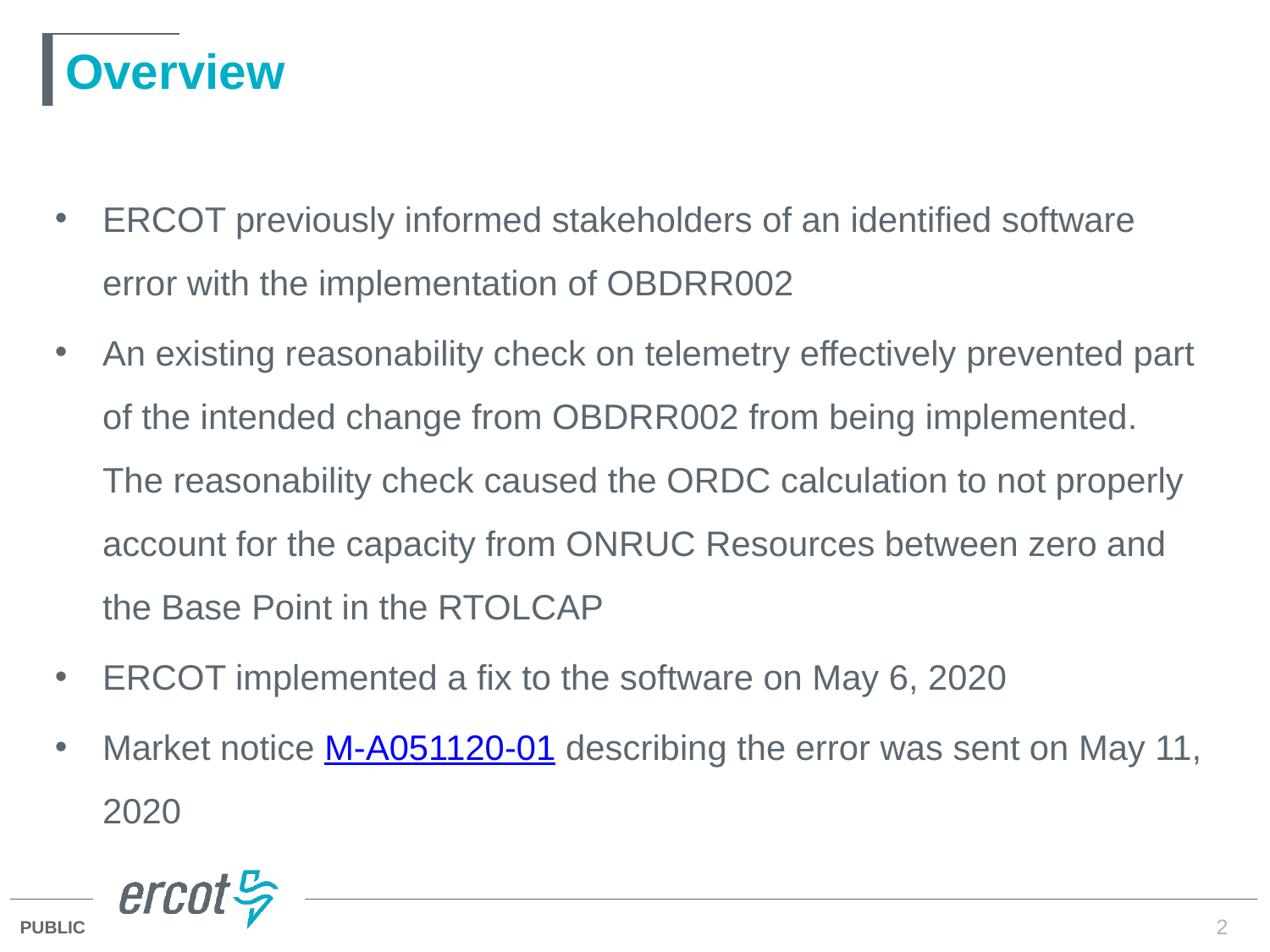

# Overview
ERCOT previously informed stakeholders of an identified software error with the implementation of OBDRR002
An existing reasonability check on telemetry effectively prevented part of the intended change from OBDRR002 from being implemented.  The reasonability check caused the ORDC calculation to not properly account for the capacity from ONRUC Resources between zero and the Base Point in the RTOLCAP
ERCOT implemented a fix to the software on May 6, 2020
Market notice M-A051120-01 describing the error was sent on May 11, 2020
2